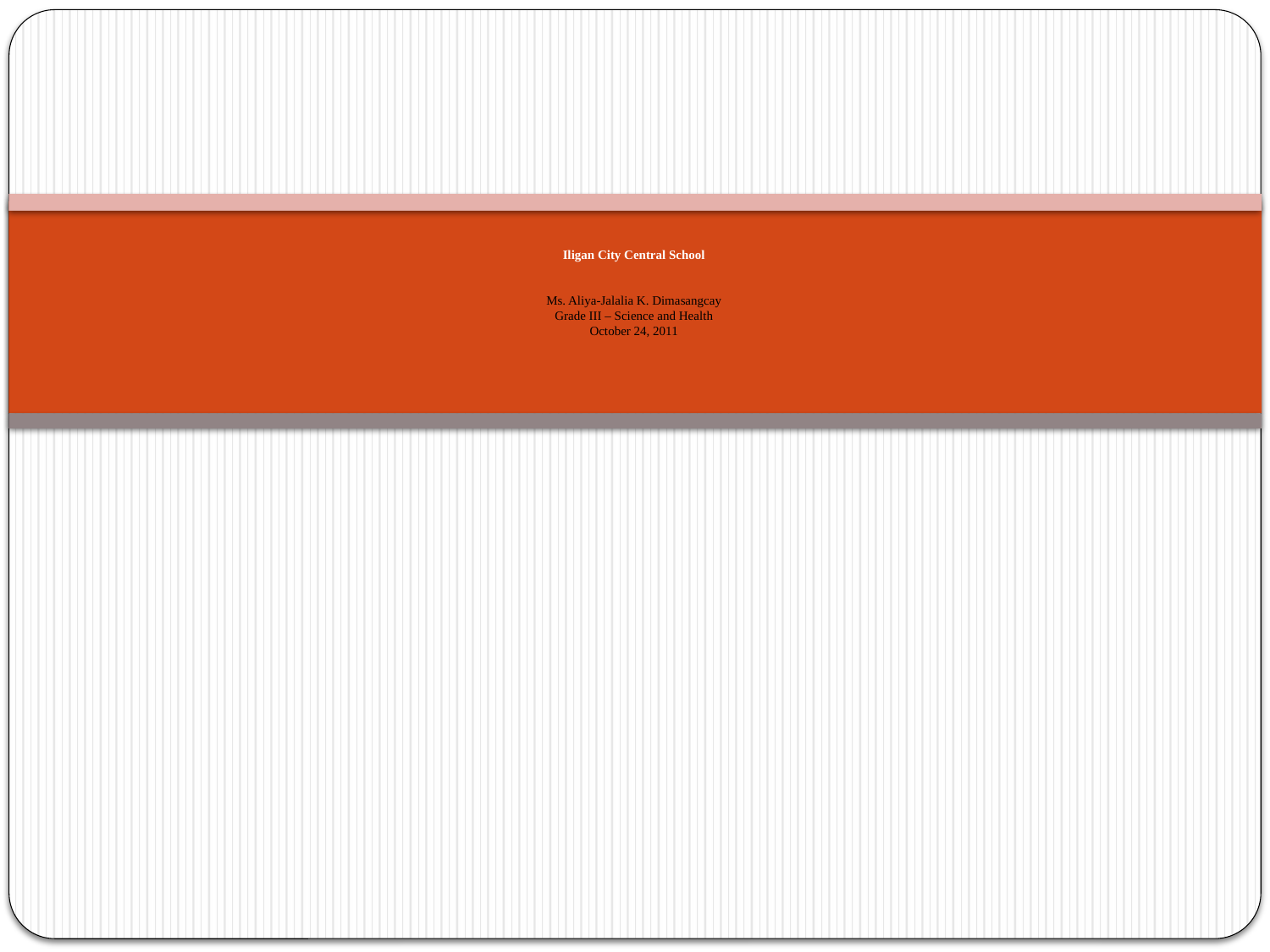

# Iligan City Central School Ms. Aliya-Jalalia K. Dimasangcay Grade III – Science and Health October 24, 2011